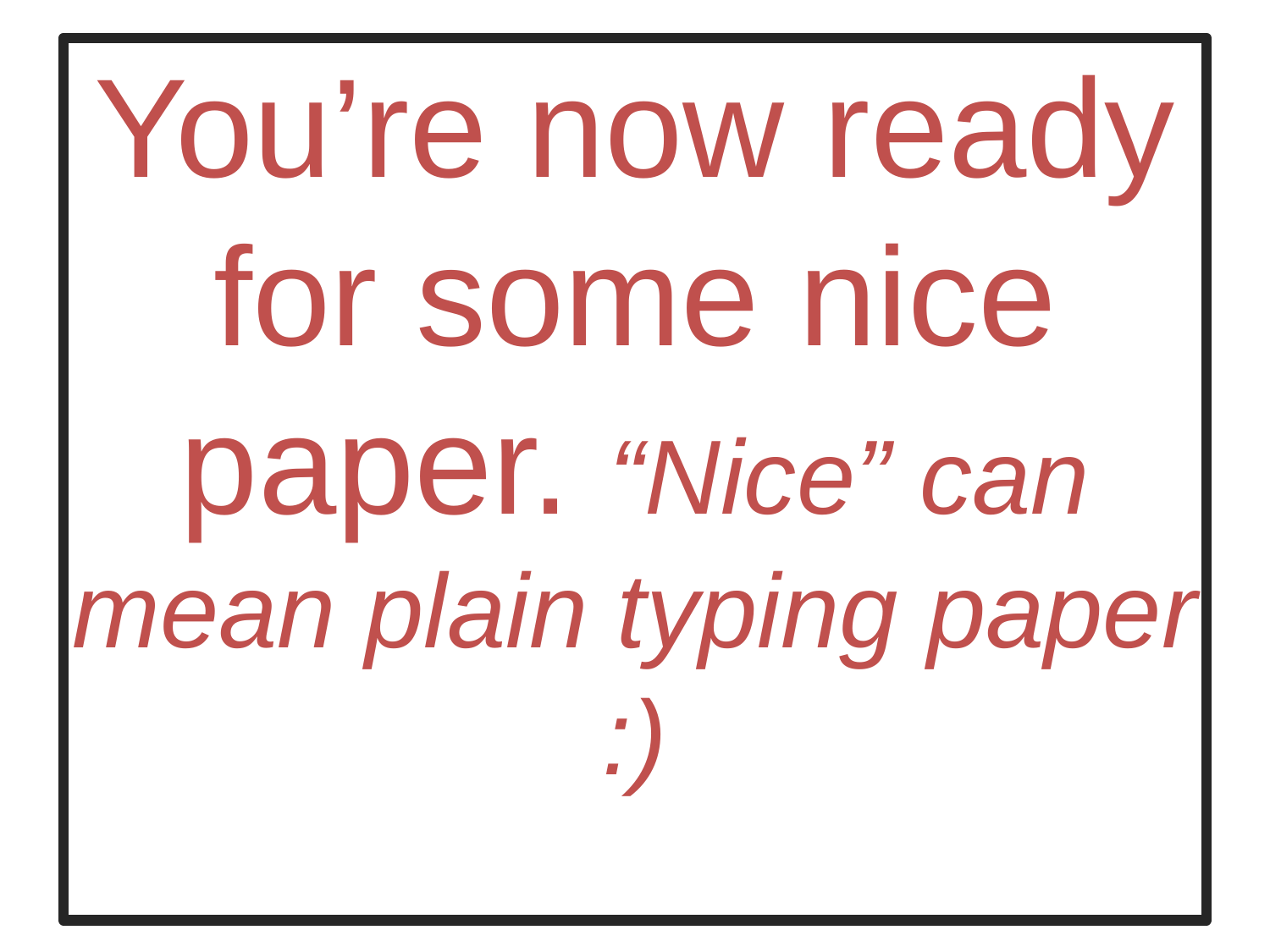

# You’re now ready for some nice paper. “Nice” can mean plain typing paper :)